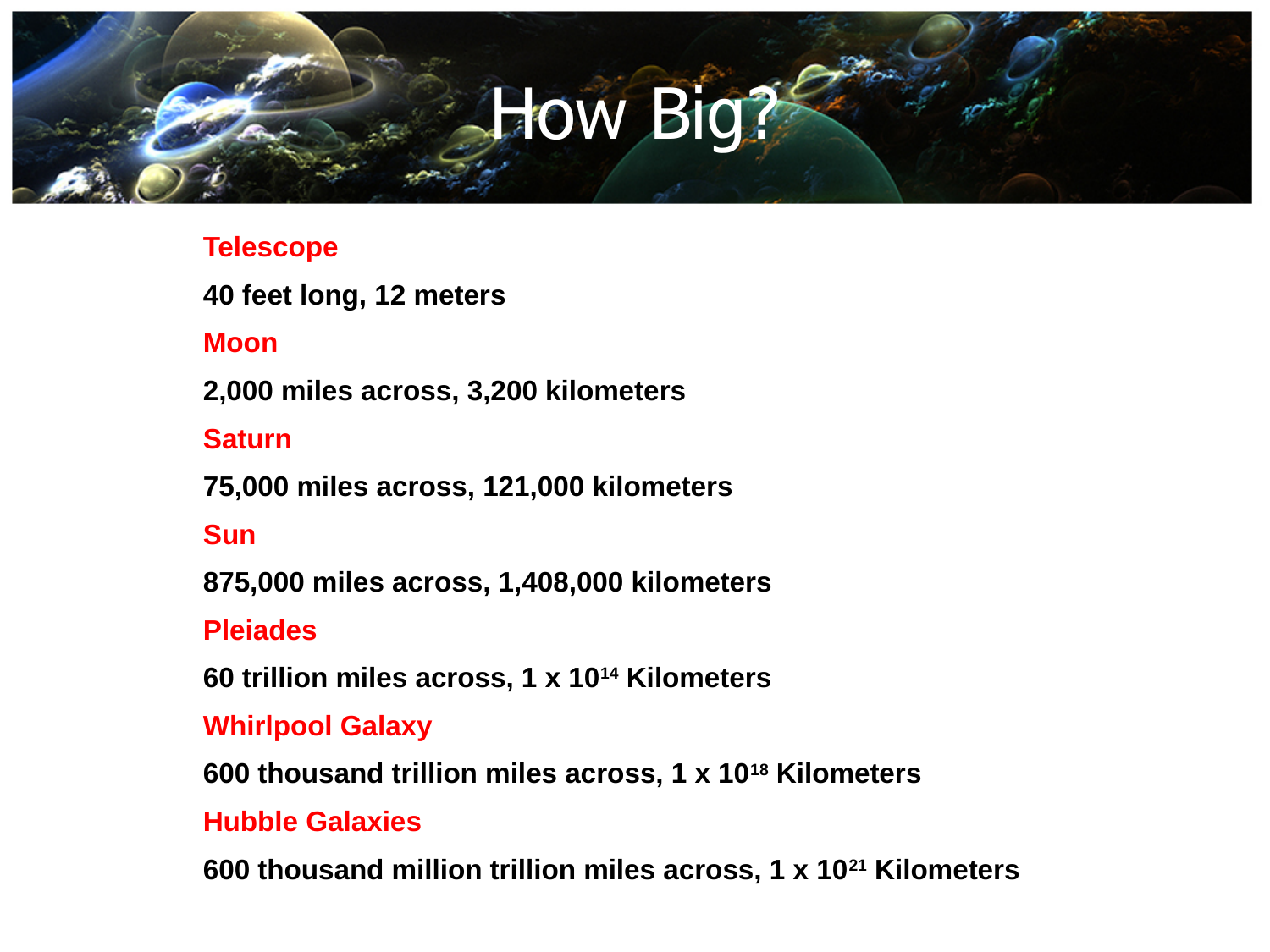

# How Big?
Telescope
40 feet long, 12 meters
Moon
2,000 miles across, 3,200 kilometers
Saturn
75,000 miles across, 121,000 kilometers
Sun
875,000 miles across, 1,408,000 kilometers
Pleiades
60 trillion miles across, 1 x 1014 Kilometers
Whirlpool Galaxy
600 thousand trillion miles across, 1 x 1018 Kilometers
Hubble Galaxies
600 thousand million trillion miles across, 1 x 1021 Kilometers